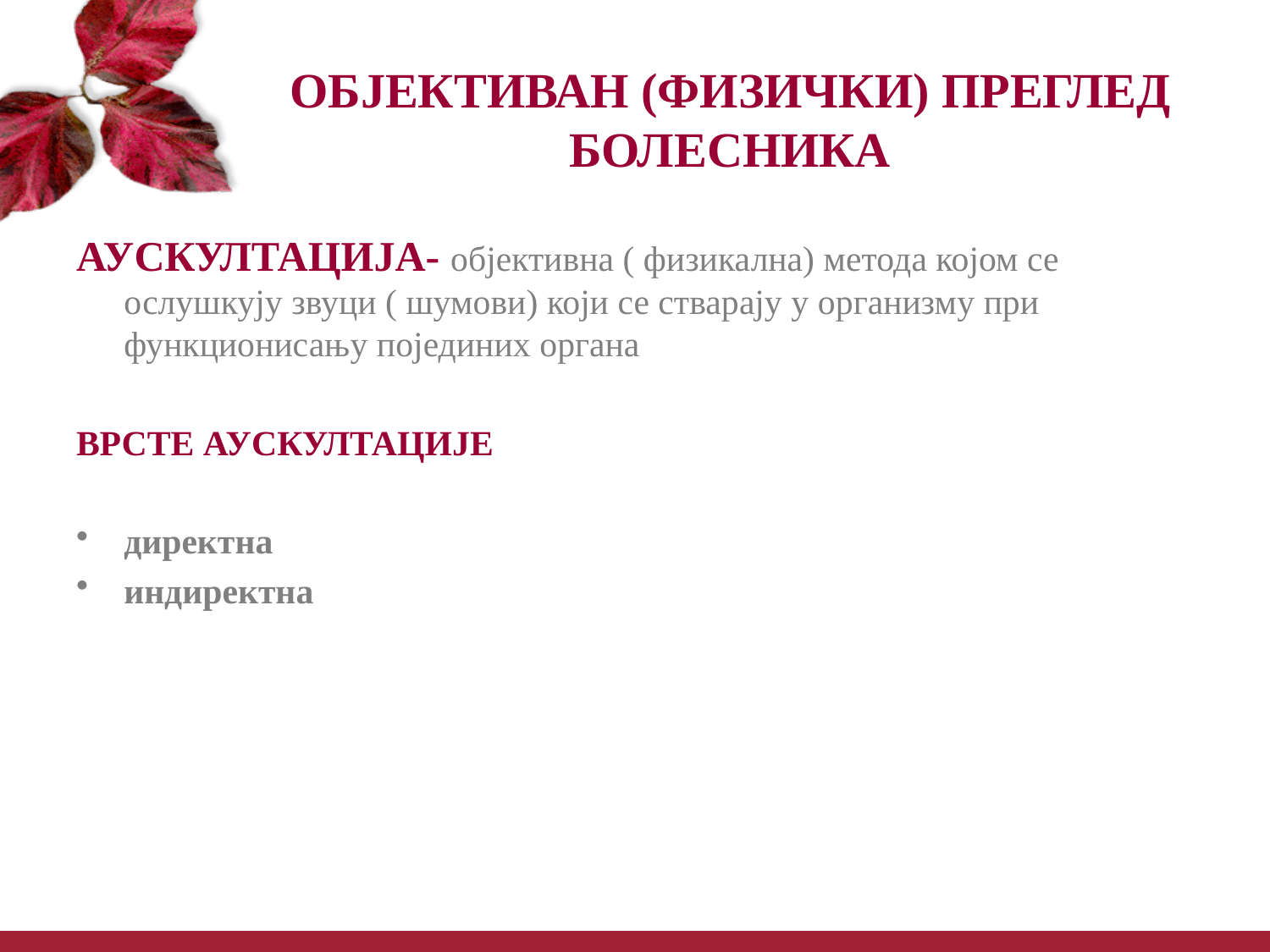

# ОБЈЕКТИВАН (ФИЗИЧКИ) ПРЕГЛЕД БОЛЕСНИКА
АУСКУЛТАЦИЈА- објективна ( физикална) метода којом се ослушкују звуци ( шумови) који се стварају у организму при функционисању појединих органа

ВРСТЕ АУСКУЛТАЦИЈЕ

директна
индиректна